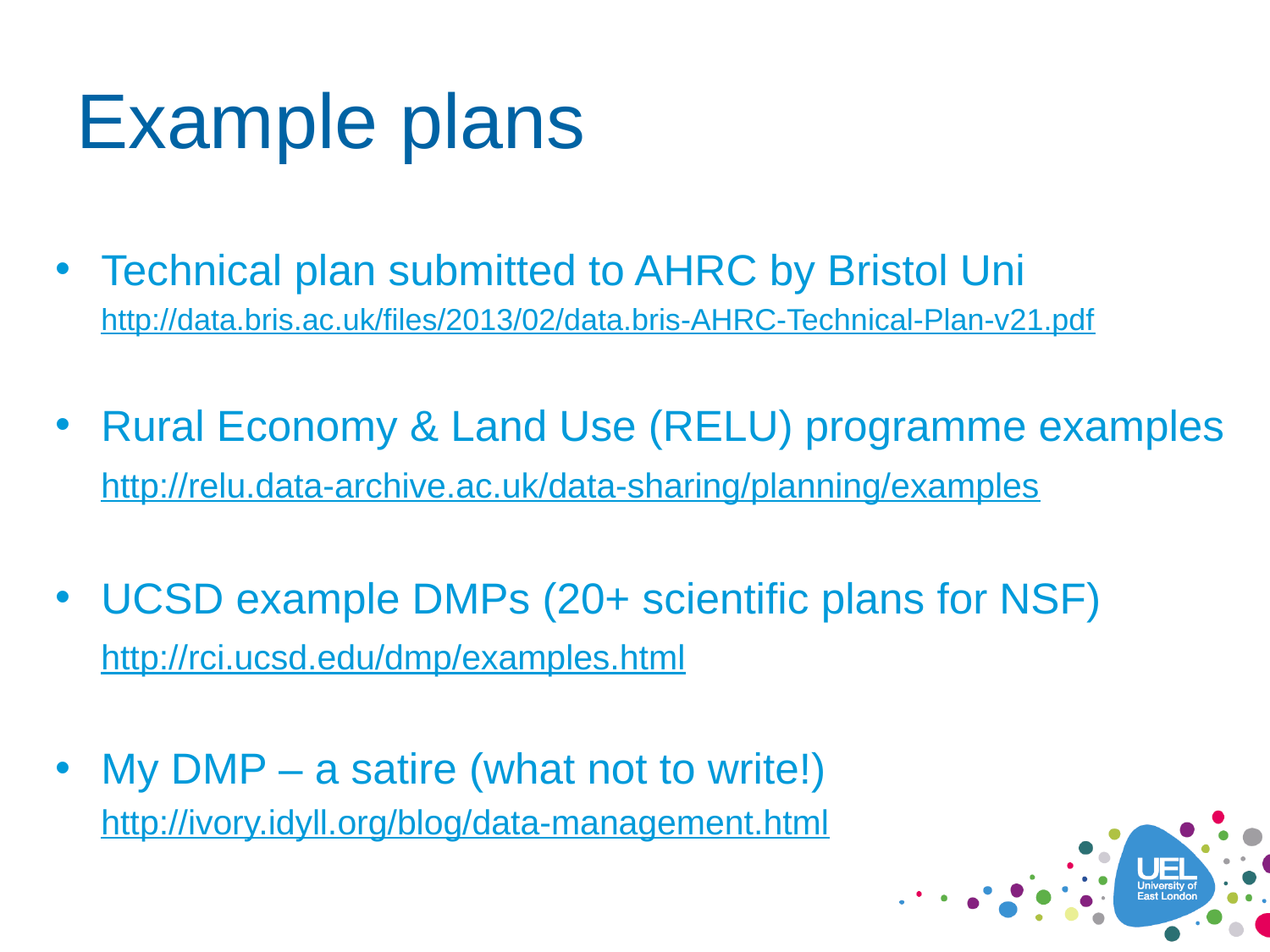

# Example plans
Technical plan submitted to AHRC by Bristol Uni
	http://data.bris.ac.uk/files/2013/02/data.bris-AHRC-Technical-Plan-v21.pdf

Rural Economy & Land Use (RELU) programme examples
	http://relu.data-archive.ac.uk/data-sharing/planning/examples

UCSD example DMPs (20+ scientific plans for NSF)
	http://rci.ucsd.edu/dmp/examples.html

My DMP – a satire (what not to write!)
 	http://ivory.idyll.org/blog/data-management.html